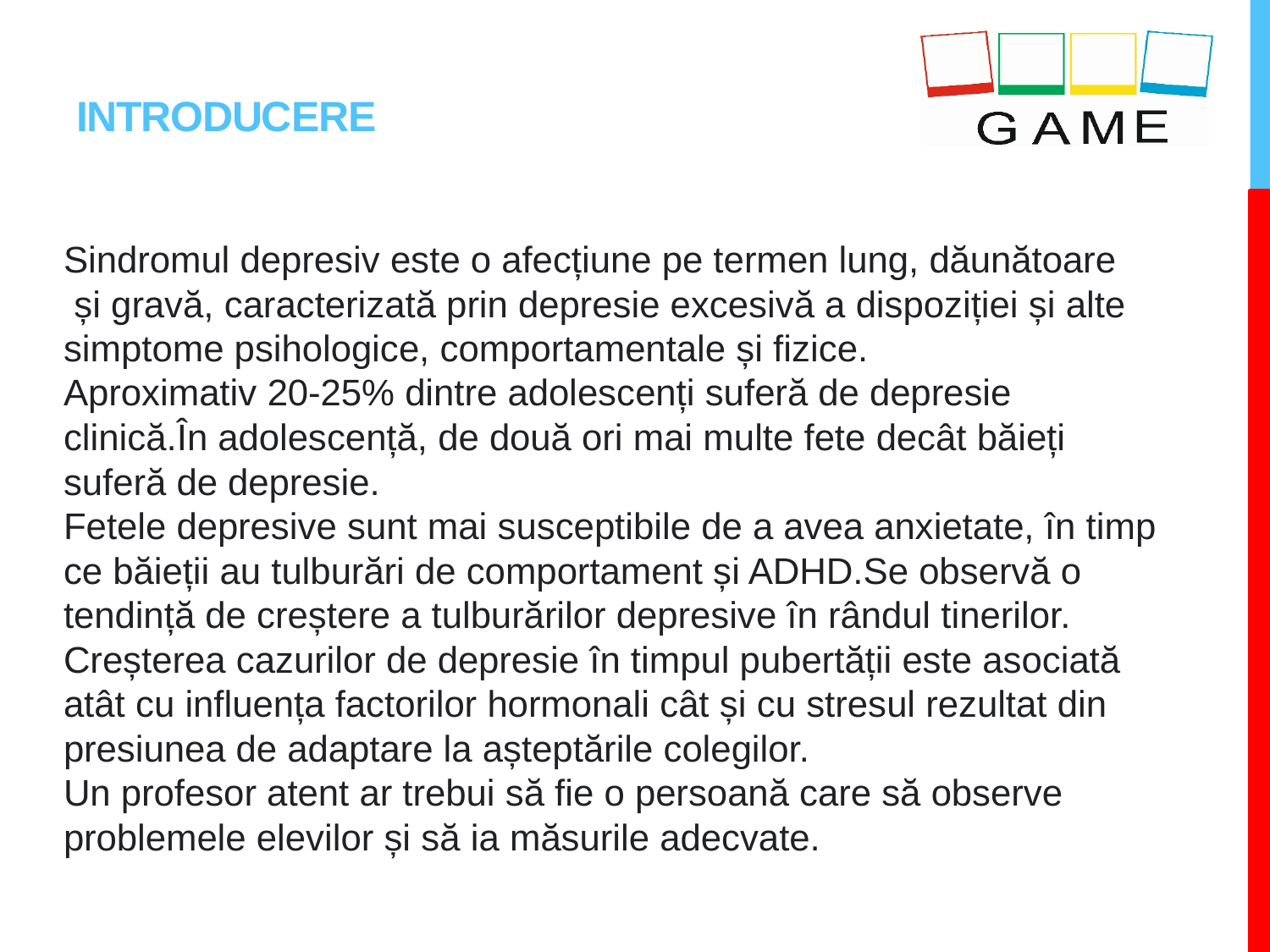

# IntroducERE
Sindromul depresiv este o afecțiune pe termen lung, dăunătoare
 și gravă, caracterizată prin depresie excesivă a dispoziției și alte simptome psihologice, comportamentale și fizice.
Aproximativ 20-25% dintre adolescenți suferă de depresie clinică.În adolescență, de două ori mai multe fete decât băieți suferă de depresie.
Fetele depresive sunt mai susceptibile de a avea anxietate, în timp ce băieții au tulburări de comportament și ADHD.Se observă o tendință de creștere a tulburărilor depresive în rândul tinerilor.
Creșterea cazurilor de depresie în timpul pubertății este asociată atât cu influența factorilor hormonali cât și cu stresul rezultat din presiunea de adaptare la așteptările colegilor.
Un profesor atent ar trebui să fie o persoană care să observe problemele elevilor și să ia măsurile adecvate.